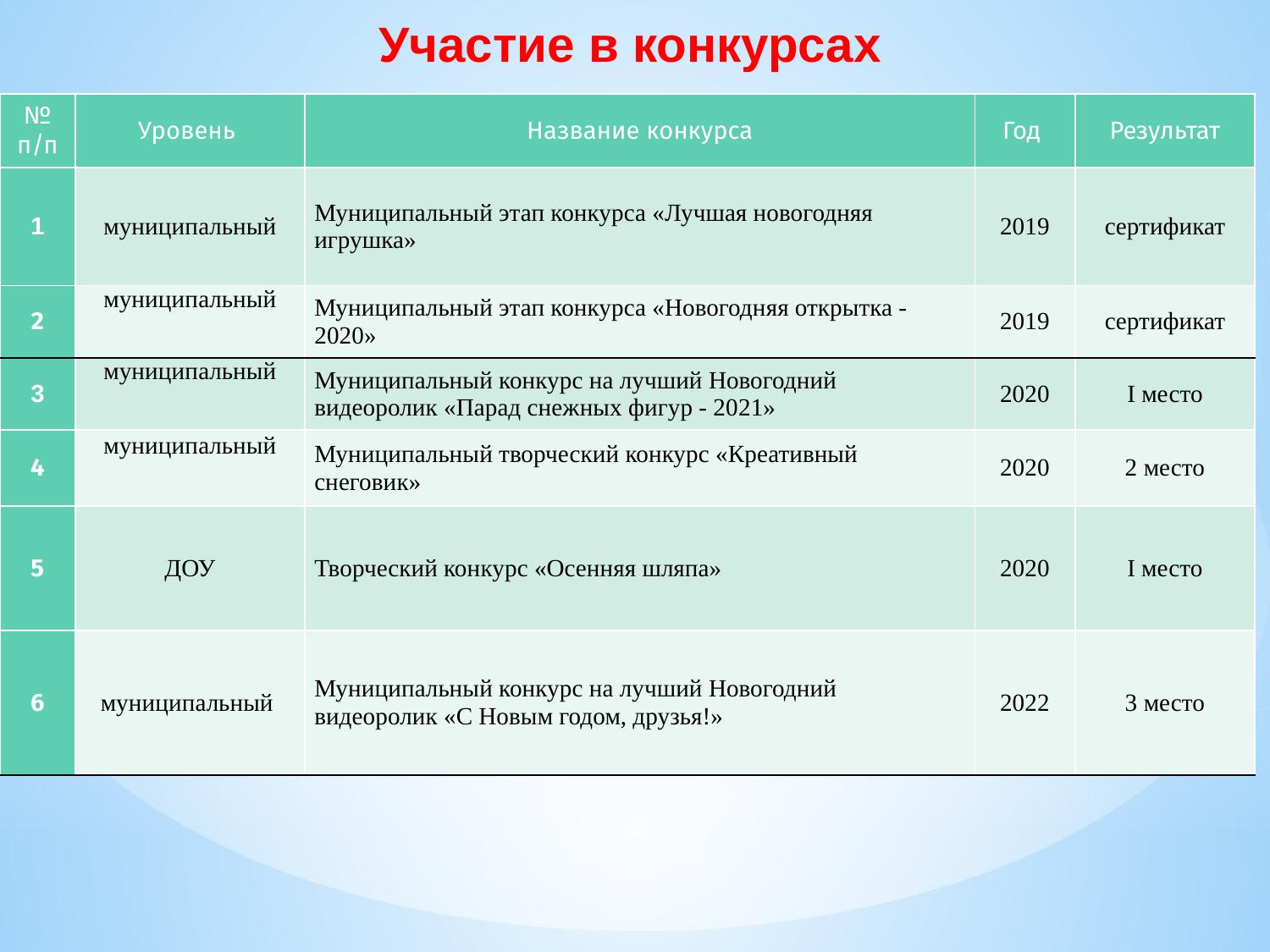

Участие в конкурсах
| № п/п | Уровень | Название конкурса | Год | Результат |
| --- | --- | --- | --- | --- |
| 1 | муниципальный | Муниципальный этап конкурса «Лучшая новогодняя игрушка» | 2019 | сертификат |
| 2 | муниципальный | Муниципальный этап конкурса «Новогодняя открытка - 2020» | 2019 | сертификат |
| 3 | муниципальный | Муниципальный конкурс на лучший Новогодний видеоролик «Парад снежных фигур - 2021» | 2020 | I место |
| 4 | муниципальный | Муниципальный творческий конкурс «Креативный снеговик» | 2020 | 2 место |
| 5 | ДОУ | Творческий конкурс «Осенняя шляпа» | 2020 | I место |
| 6 | муниципальный | Муниципальный конкурс на лучший Новогодний видеоролик «С Новым годом, друзья!» | 2022 | 3 место |